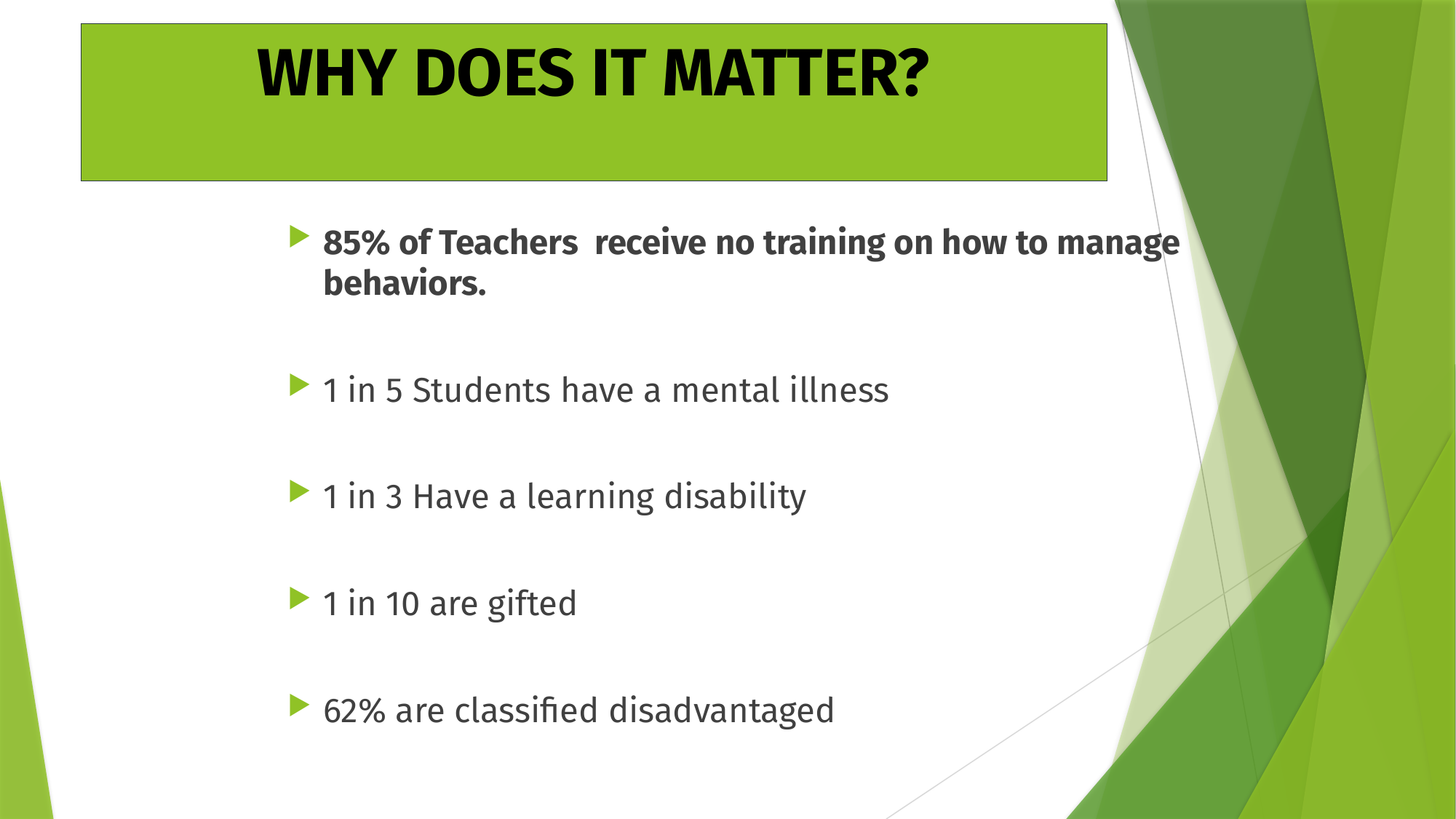

# WHY DOES IT MATTER?
85% of Teachers  receive no training on how to manage behaviors.

1 in 5 Students have a mental illness

1 in 3 Have a learning disability

1 in 10 are gifted

62% are classified disadvantaged